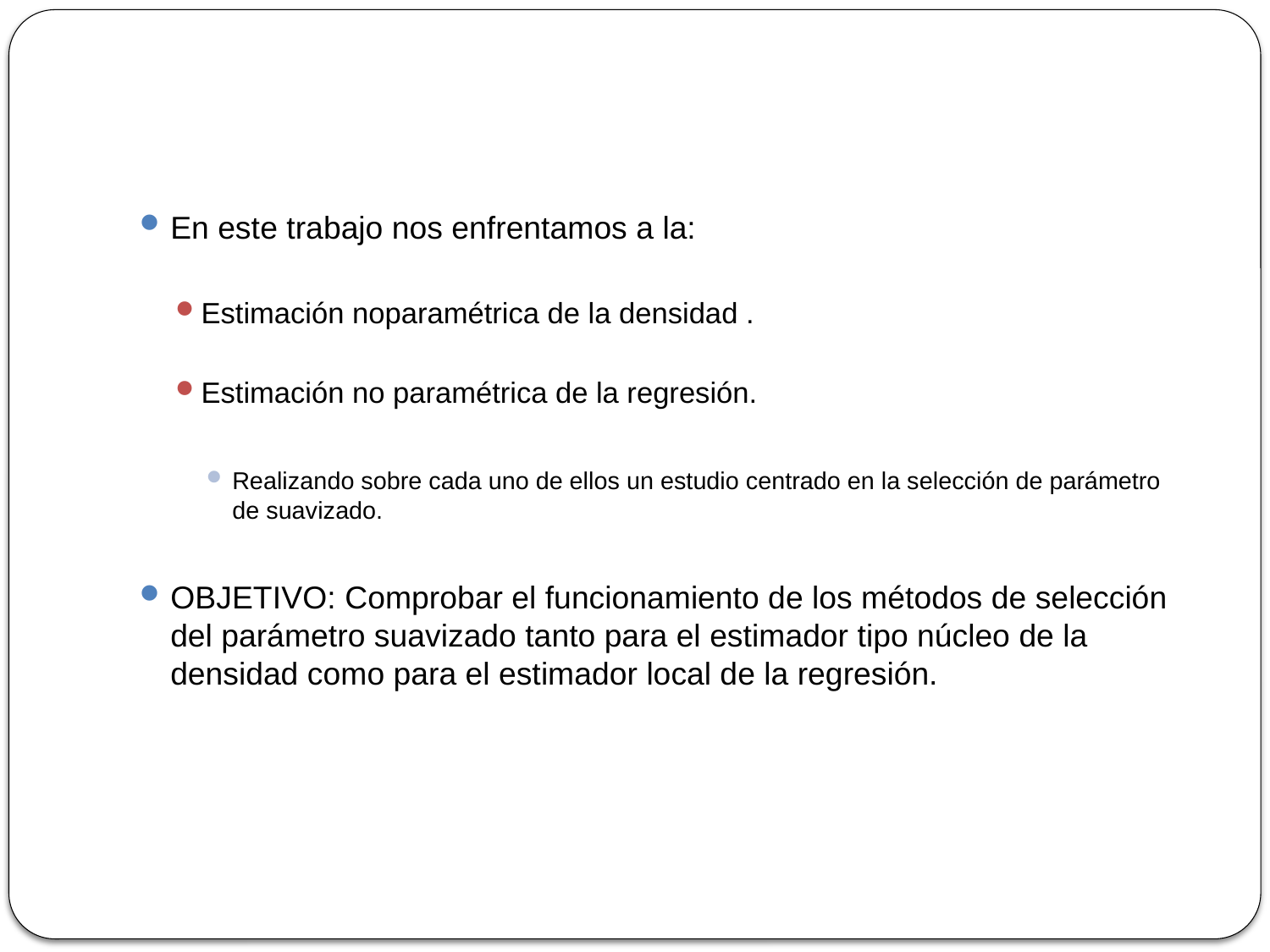

En este trabajo nos enfrentamos a la:

Estimación noparamétrica de la densidad .

Estimación no paramétrica de la regresión.

Realizando sobre cada uno de ellos un estudio centrado en la selección de parámetro de suavizado.

OBJETIVO: Comprobar el funcionamiento de los métodos de selección del parámetro suavizado tanto para el estimador tipo núcleo de la densidad como para el estimador local de la regresión.